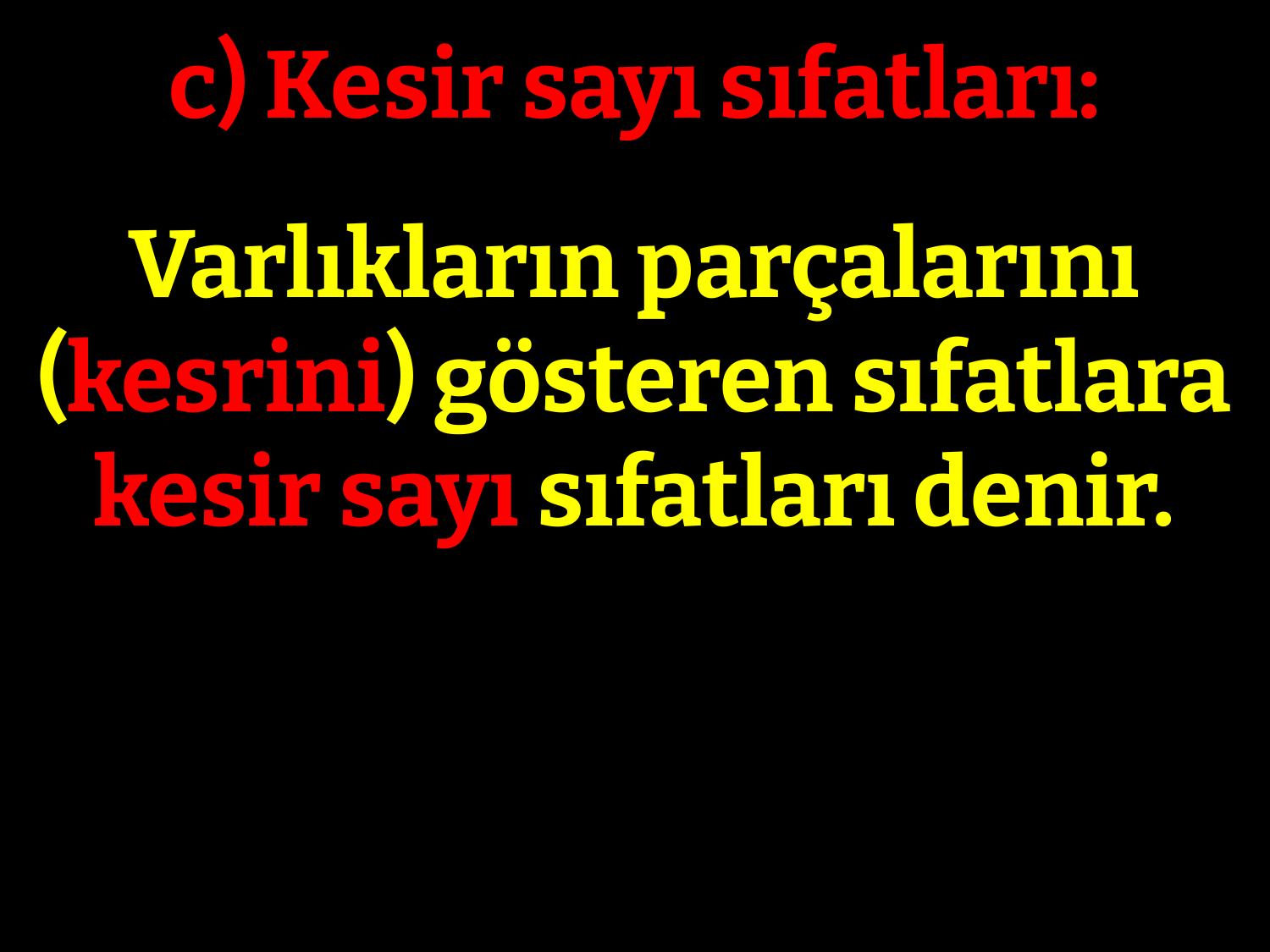

c) Kesir sayı sıfatları:
Varlıkların parçalarını (kesrini) gösteren sıfatlara kesir sayı sıfatları denir.
#